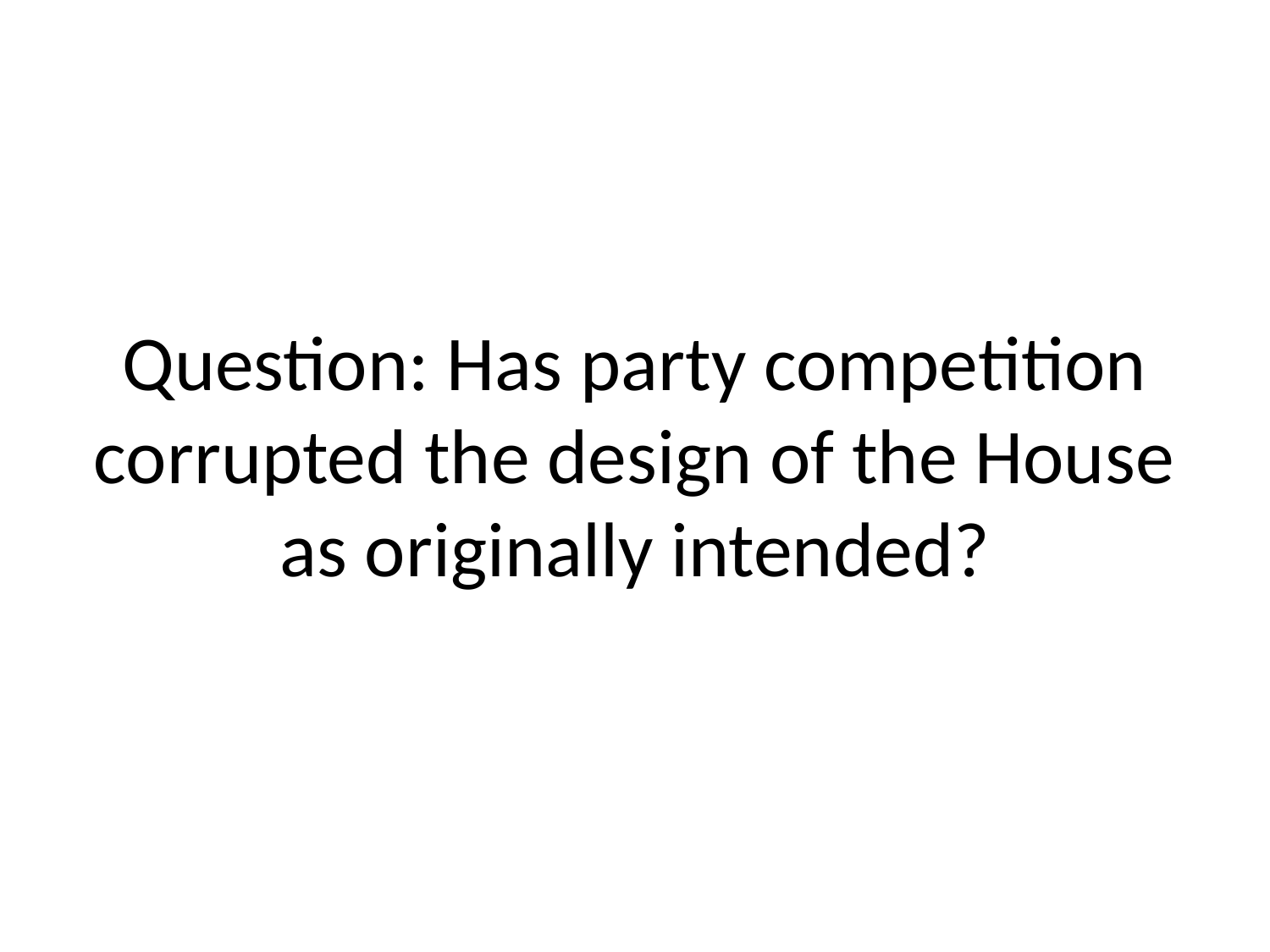

# Question: Has party competition corrupted the design of the House as originally intended?